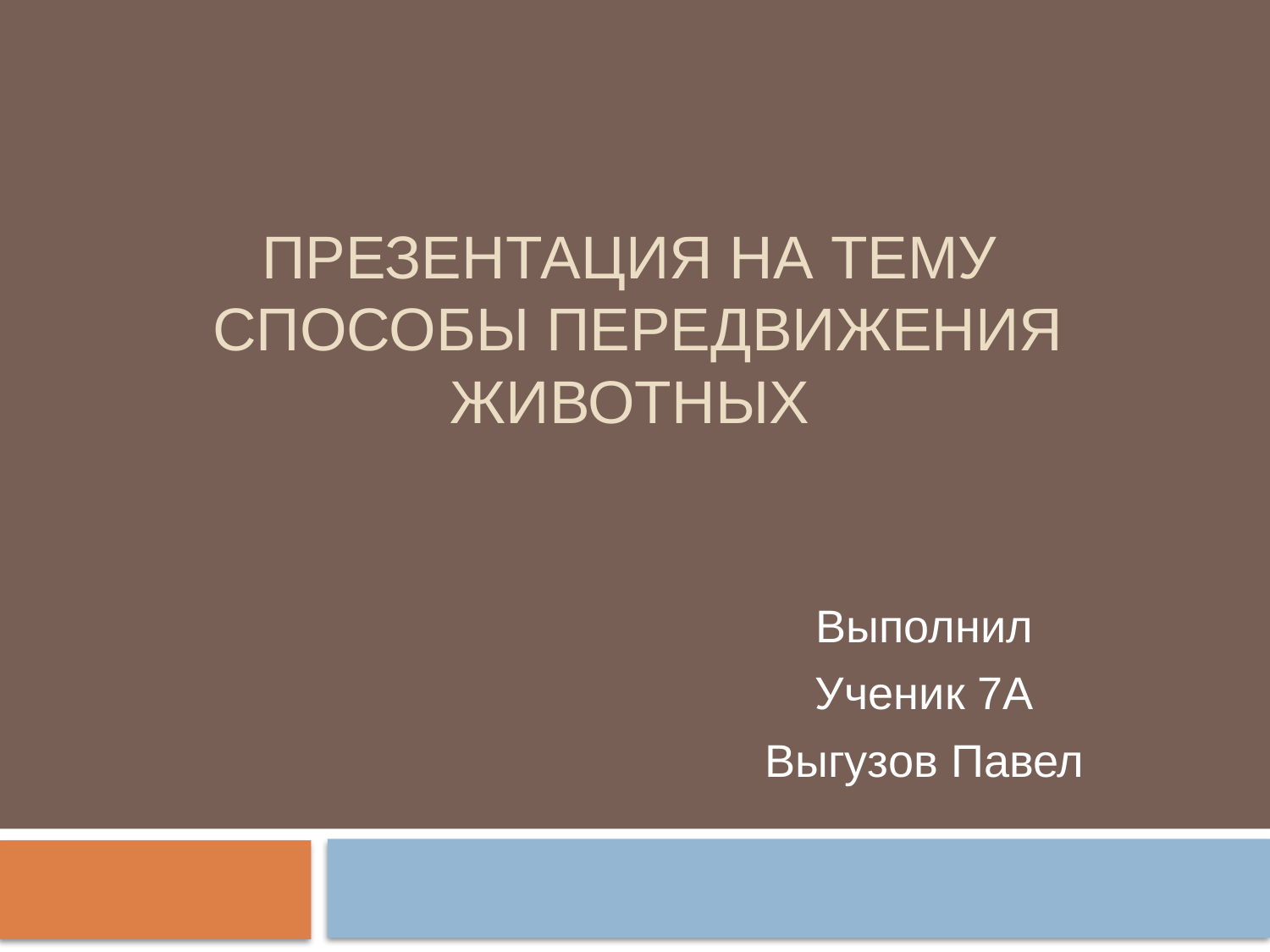

# Презентация на тему Способы передвижения животных
Выполнил
Ученик 7А
Выгузов Павел